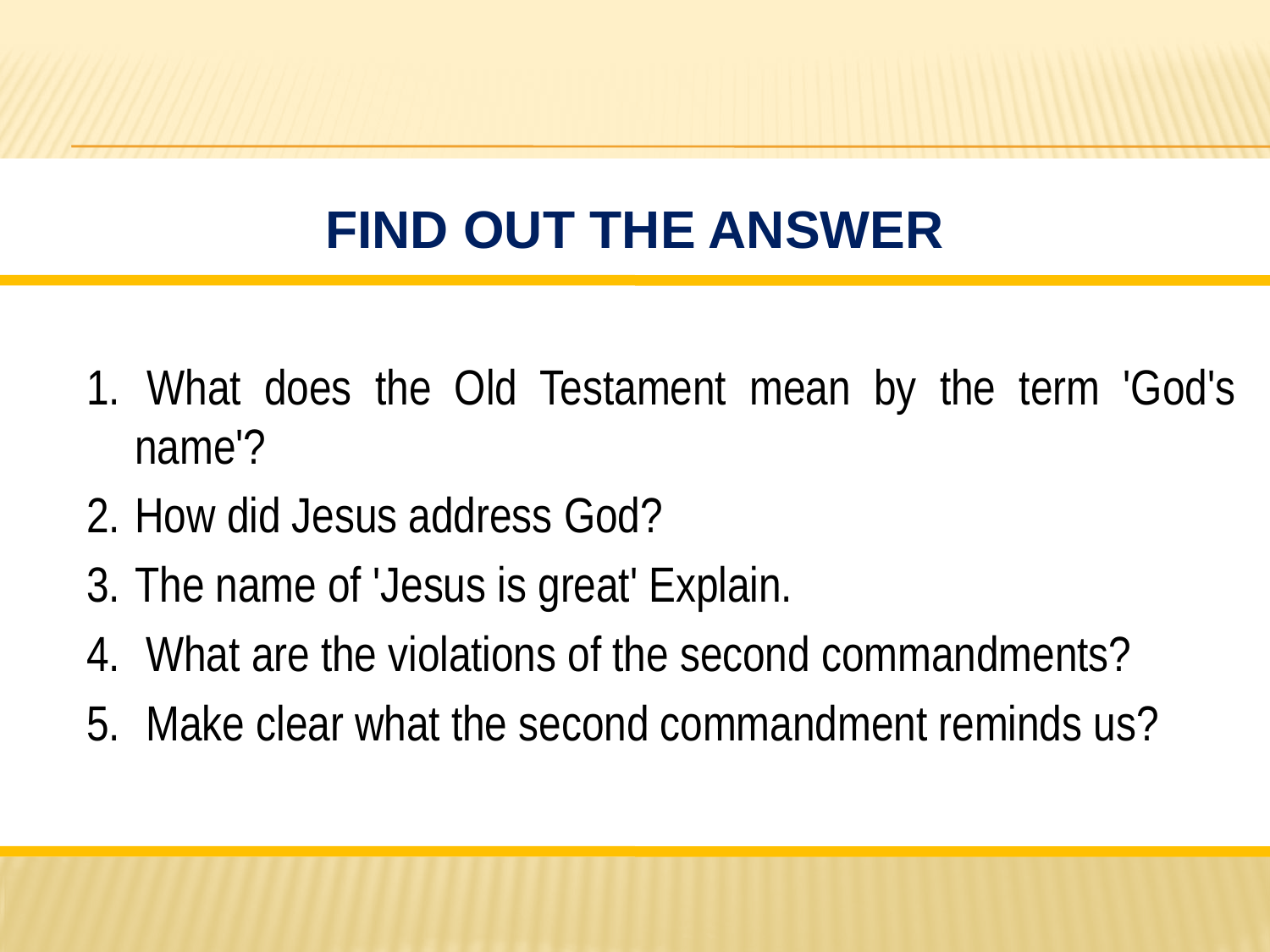

# Find out the Answer

1. 	What does the Old Testament mean by the term 'God's name'?
2.	How did Jesus address God?
3.	The name of 'Jesus is great' Explain.
4.	 What are the violations of the second commandments?
5.	 Make clear what the second commandment reminds us?